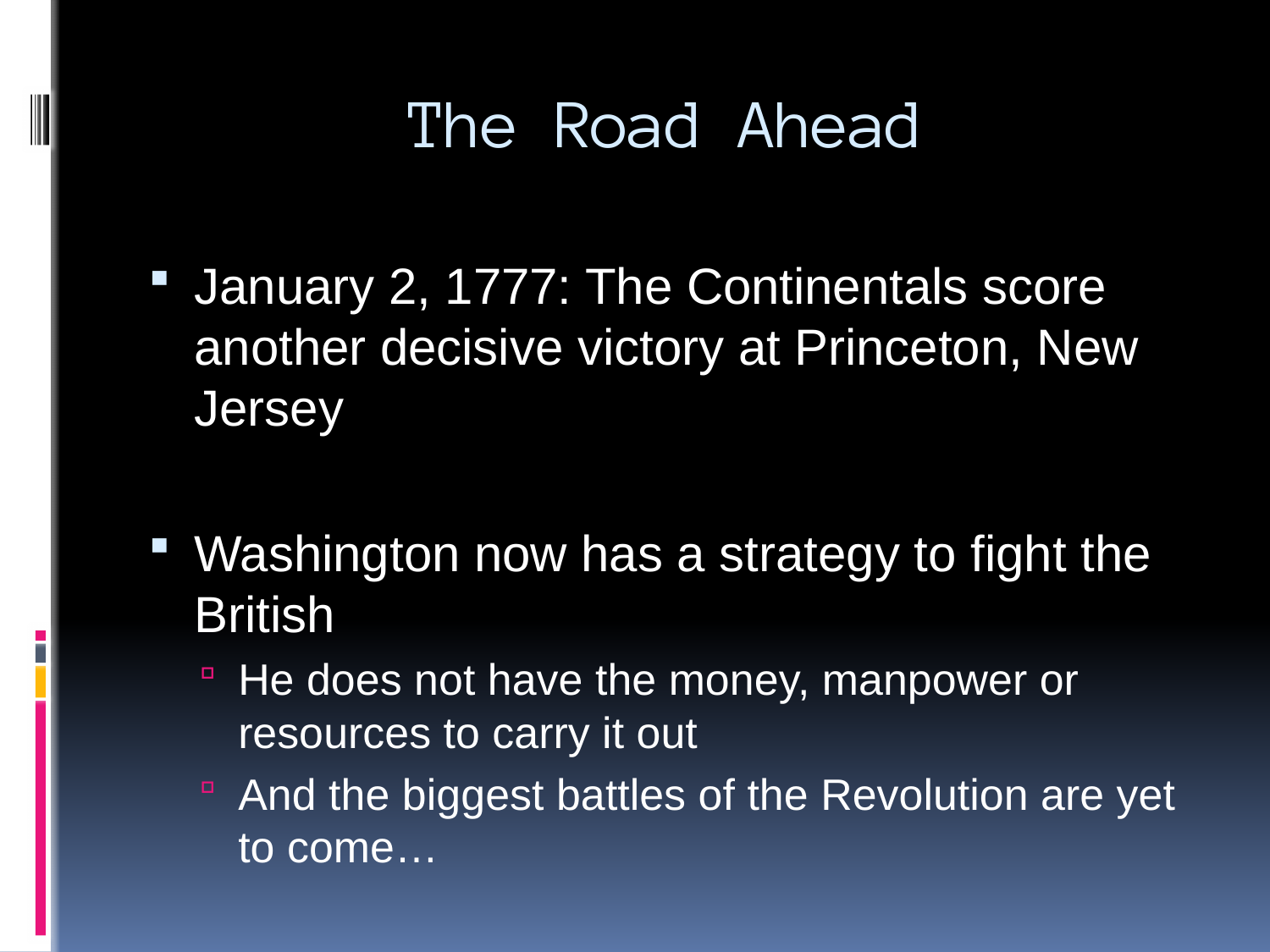

# The Road Ahead
January 2, 1777: The Continentals score another decisive victory at Princeton, New Jersey

Washington now has a strategy to fight the British
He does not have the money, manpower or resources to carry it out
And the biggest battles of the Revolution are yet to come…